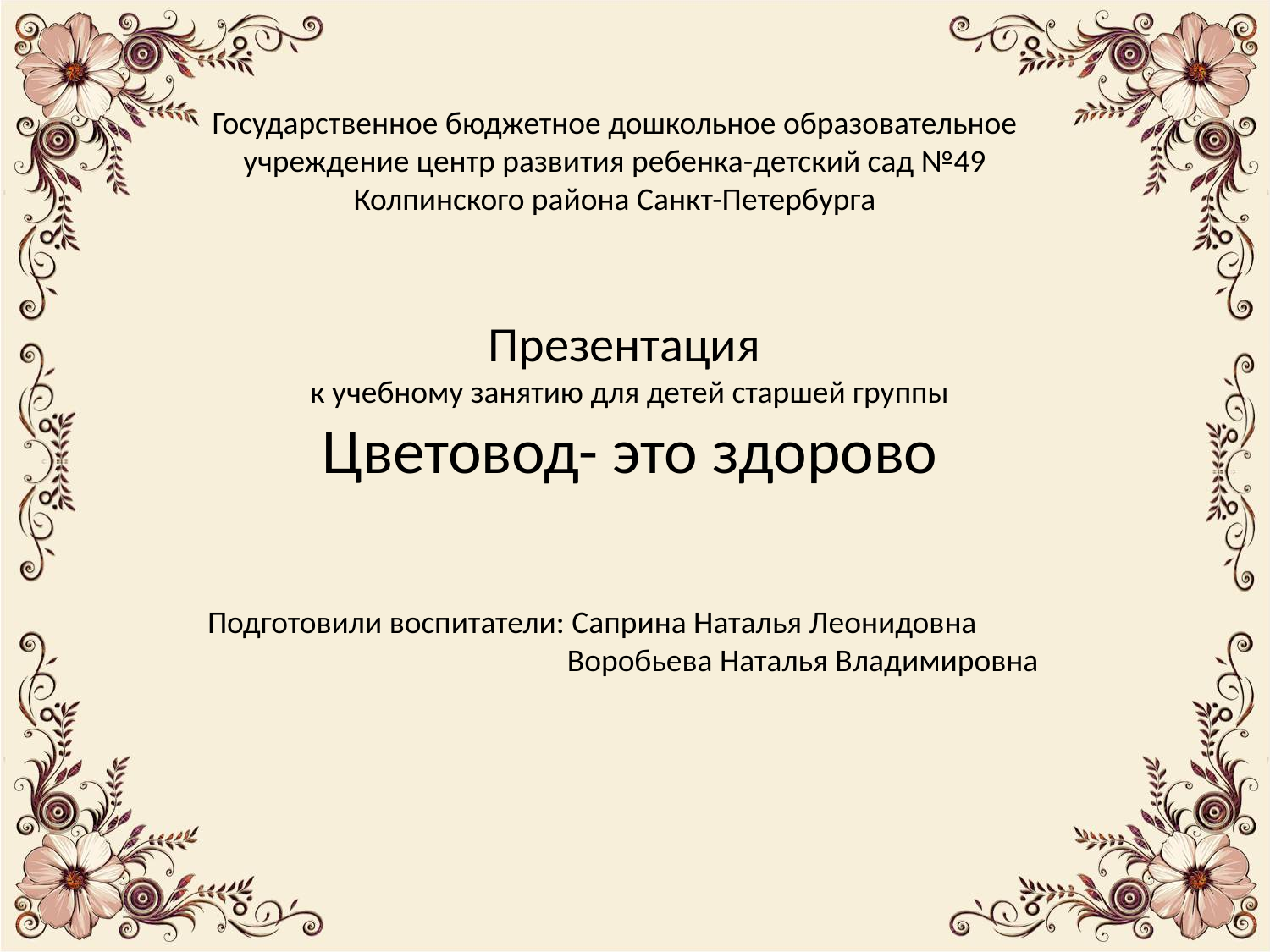

Государственное бюджетное дошкольное образовательное учреждение центр развития ребенка-детский сад №49 Колпинского района Санкт-Петербурга
Презентация
к учебному занятию для детей старшей группы
Цветовод- это здорово

Подготовили воспитатели: Саприна Наталья Леонидовна
                                                  Воробьева Наталья Владимировна